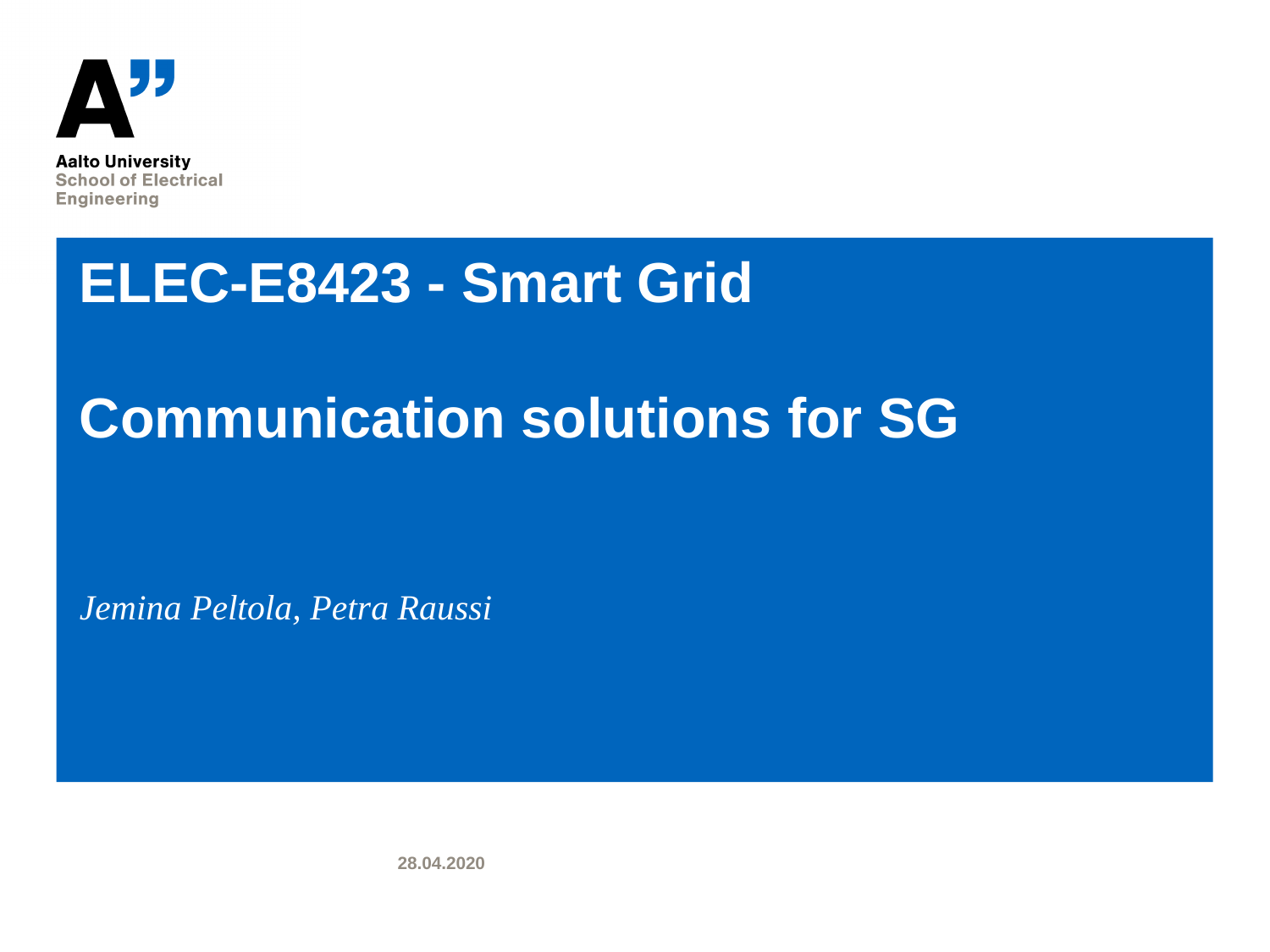

# ELEC-E8423 - Smart Grid
Communication solutions for SG
Jemina Peltola, Petra Raussi

28.04.2020